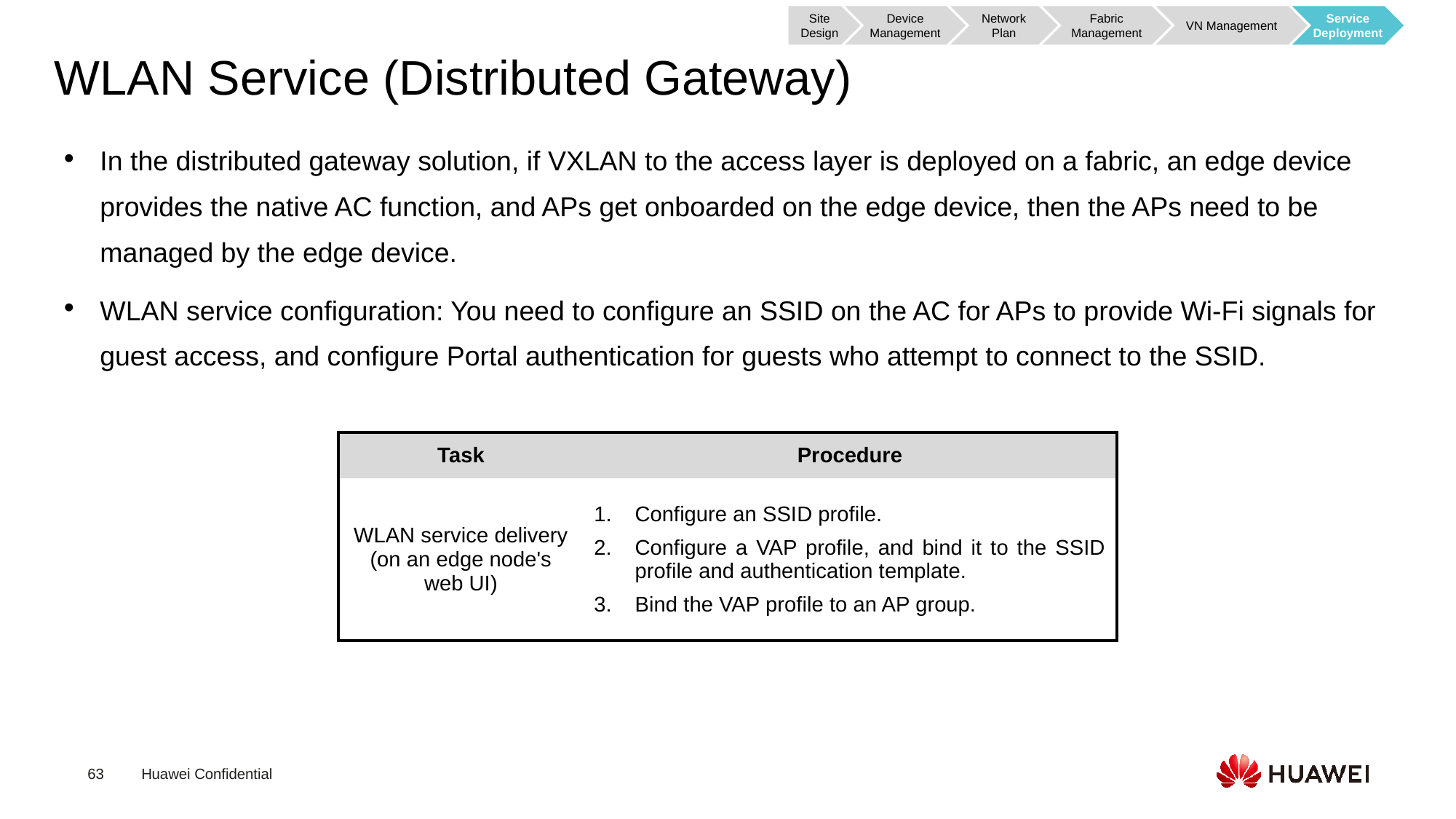

Site Design
Device Management
Network Plan
Fabric Management
VN Management
Service Deployment
# WLAN Service (Distributed Gateway)
In the distributed gateway solution, if VXLAN to the access layer is deployed on a fabric, an edge device provides the native AC function, and APs get onboarded on the edge device, then the APs need to be managed by the edge device.
WLAN service configuration: You need to configure an SSID on the AC for APs to provide Wi-Fi signals for guest access, and configure Portal authentication for guests who attempt to connect to the SSID.
| Task | Procedure |
| --- | --- |
| WLAN service delivery (on an edge node's web UI) | Configure an SSID profile. Configure a VAP profile, and bind it to the SSID profile and authentication template. Bind the VAP profile to an AP group. |